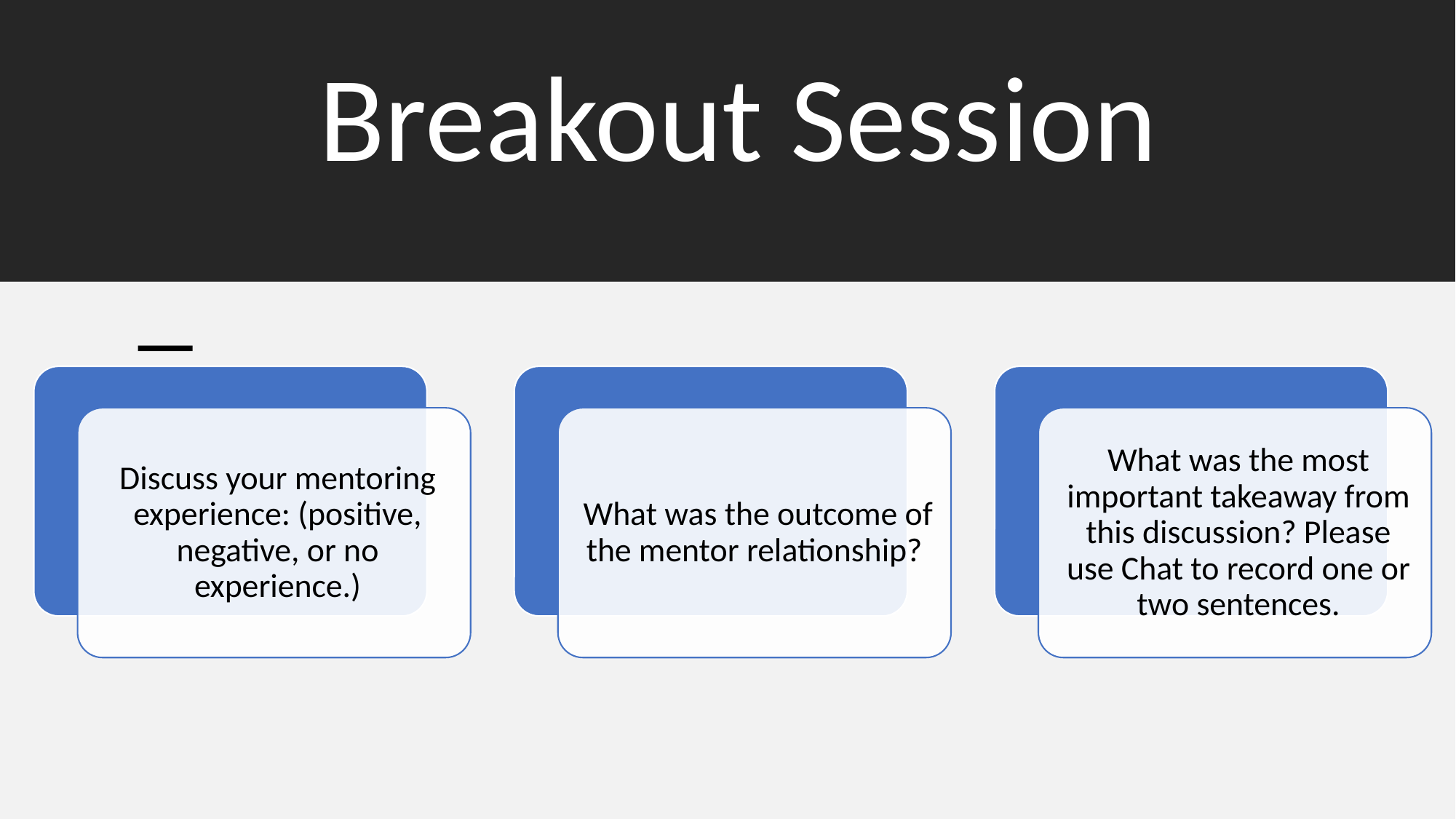

# Breakout Session

Discuss your mentoring experience: (positive, negative, or no experience.)
What was the outcome of the mentor relationship?
What was the most important takeaway from this discussion? Please use Chat to record one or two sentences.

Shin Freedman  May 27, 2021